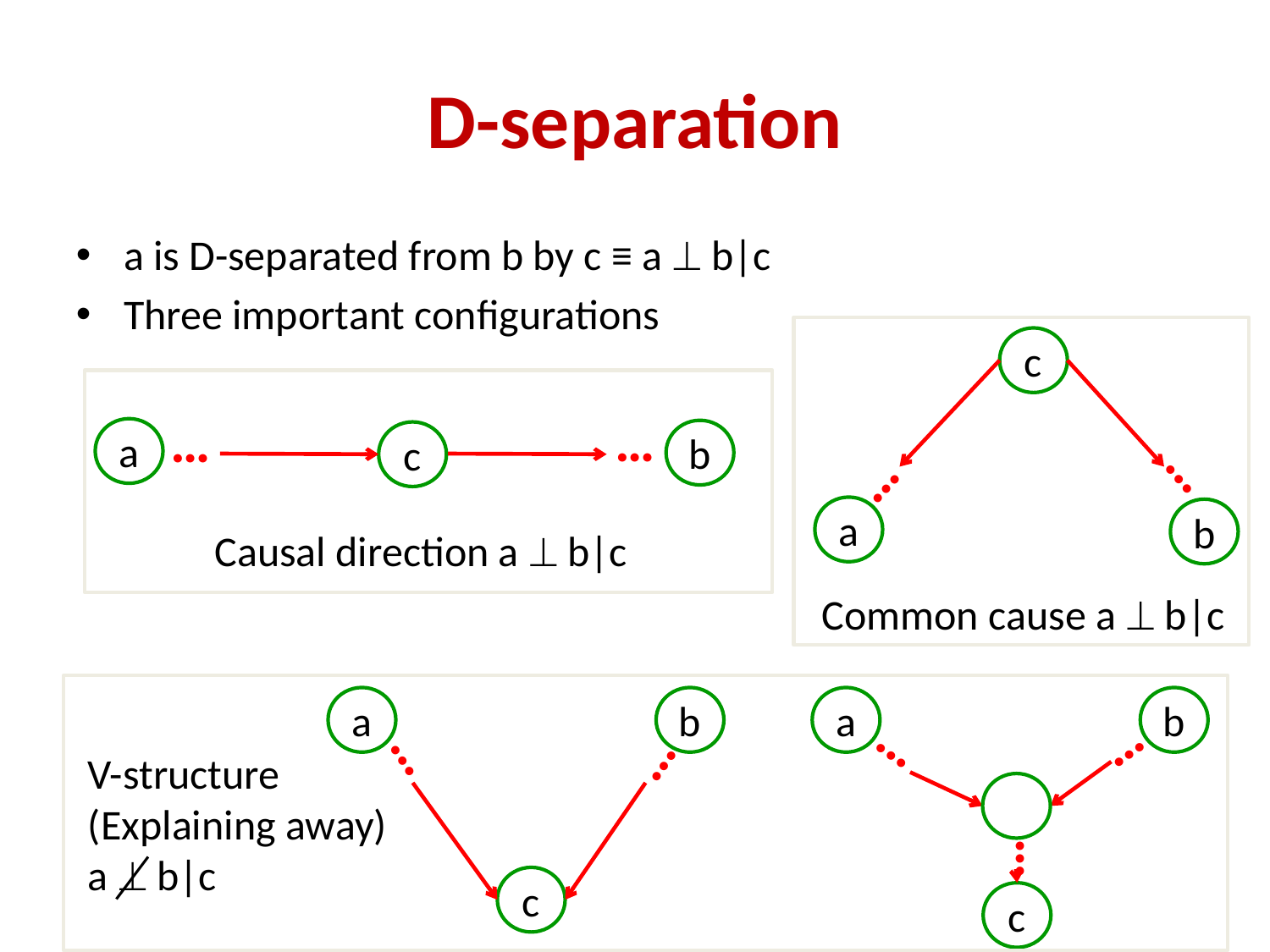

# D-separation
a is D-separated from b by c ≡ a ⊥ b|c
Three important configurations

c
…
…
a
b
Common cause a ⊥ b|c

…
…
a
b
c
Causal direction a ⊥ b|c

a
b
a
b
…
…
…
…
V-structure
(Explaining away)
a ⊥ b|c

…
c
c